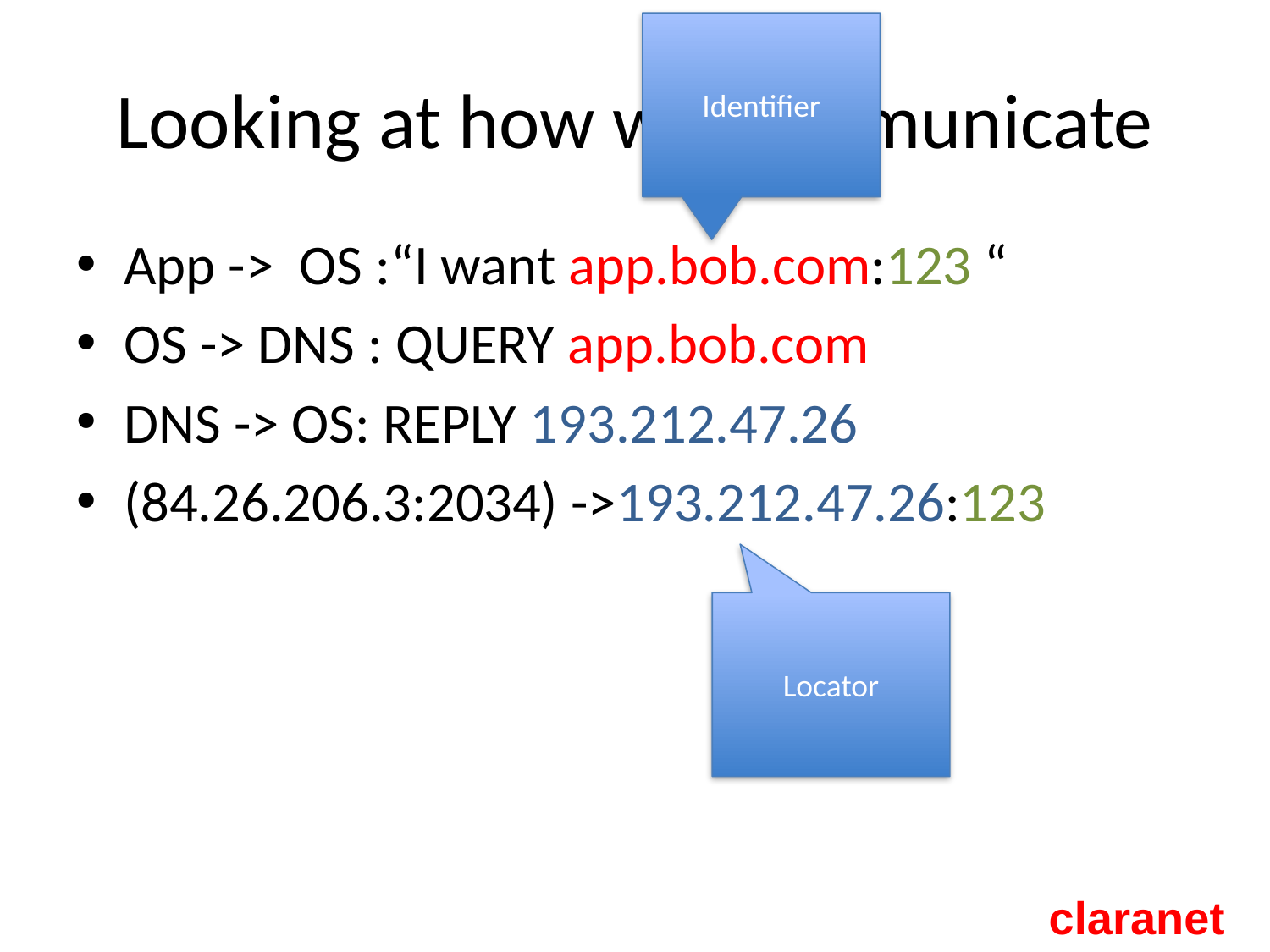

Identifier
# Looking at how we communicate
App ->  OS :“I want app.bob.com:123 “
OS -> DNS : QUERY app.bob.com
DNS -> OS: REPLY 193.212.47.26
(84.26.206.3:2034) ->193.212.47.26:123

Locator